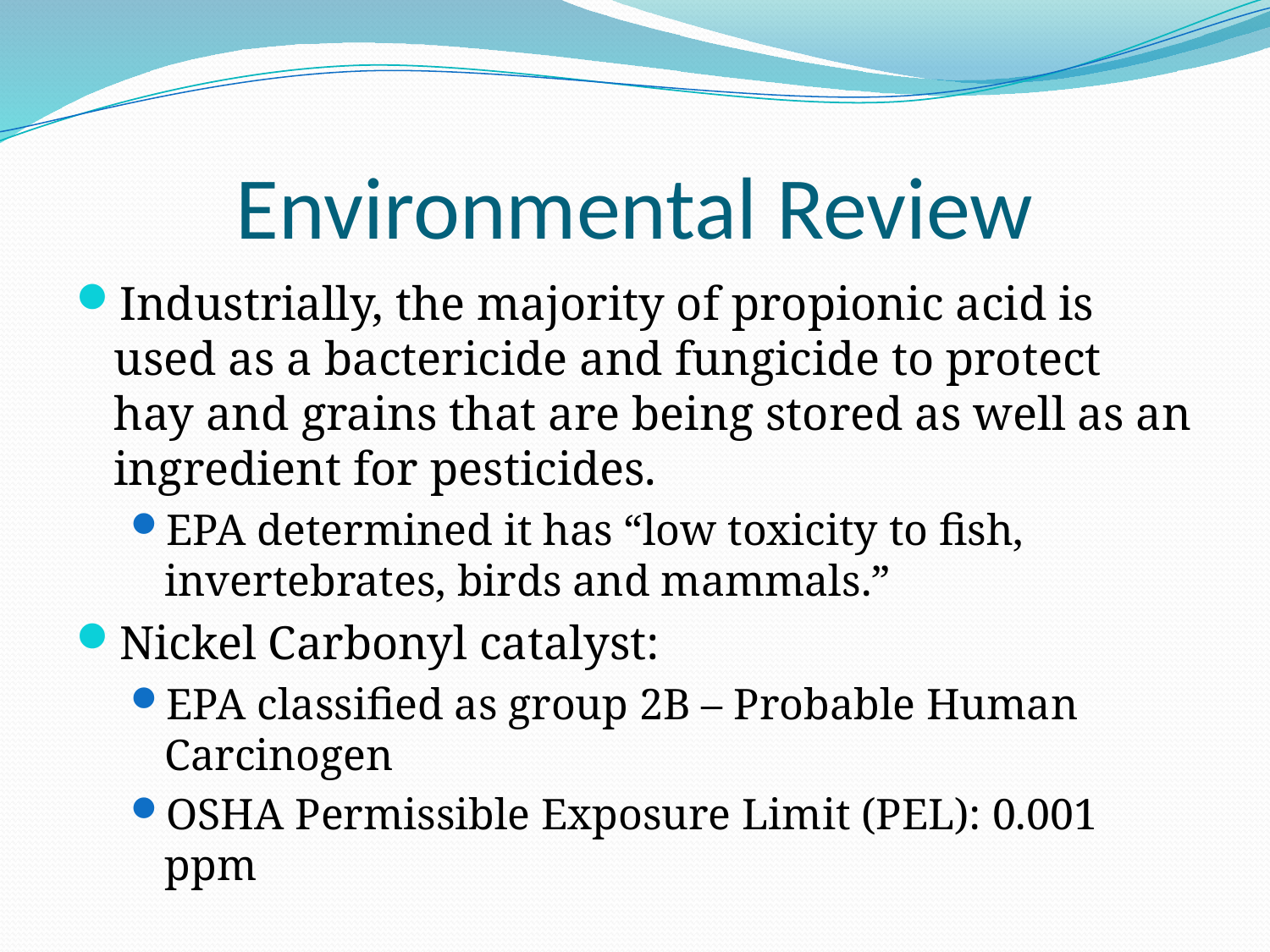

# Environmental Review
Industrially, the majority of propionic acid is used as a bactericide and fungicide to protect hay and grains that are being stored as well as an ingredient for pesticides.
EPA determined it has “low toxicity to fish, invertebrates, birds and mammals.”
Nickel Carbonyl catalyst:
EPA classified as group 2B – Probable Human Carcinogen
OSHA Permissible Exposure Limit (PEL): 0.001 ppm